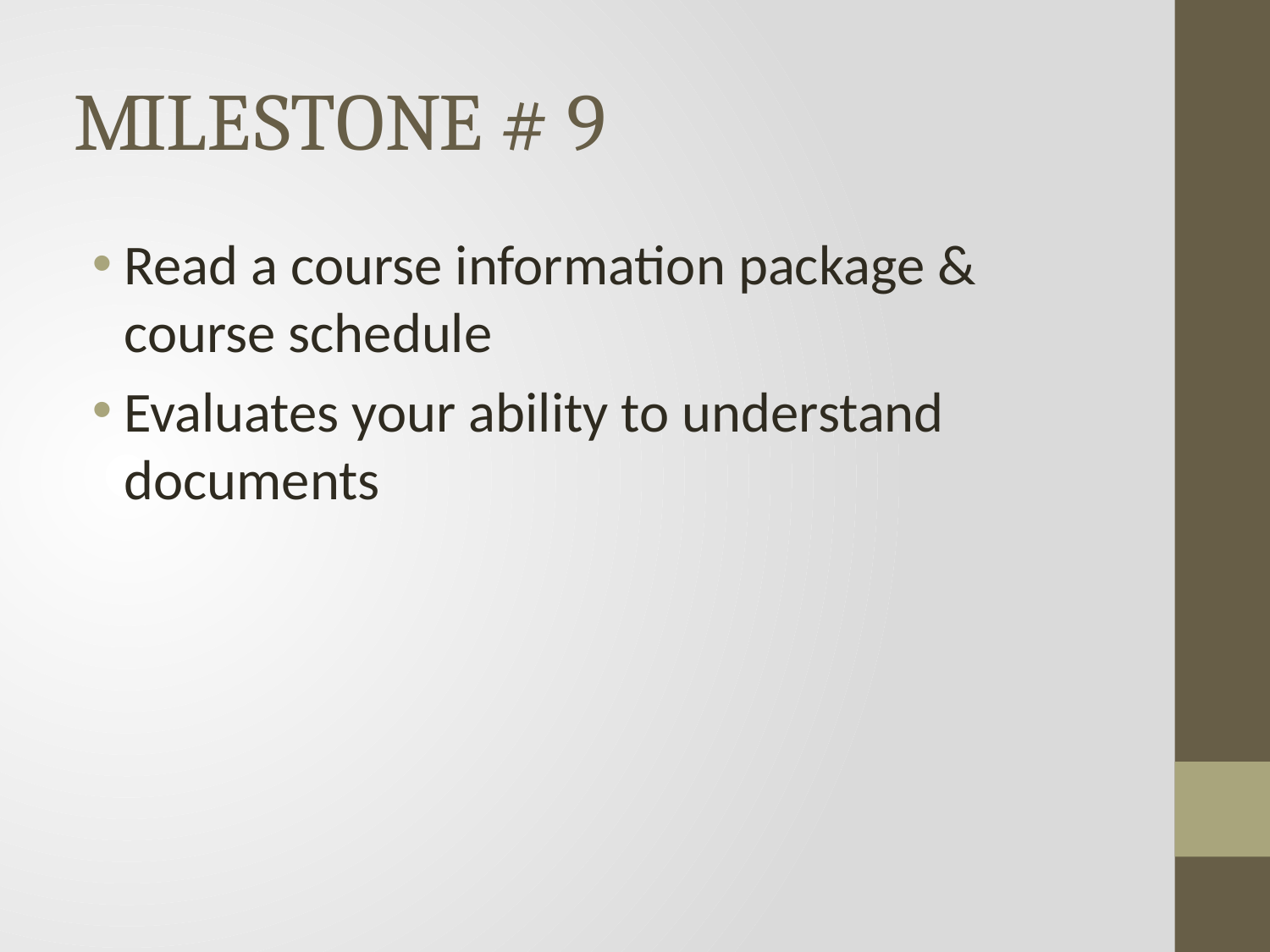

# MILESTONE # 9
Read a course information package & course schedule
Evaluates your ability to understand documents